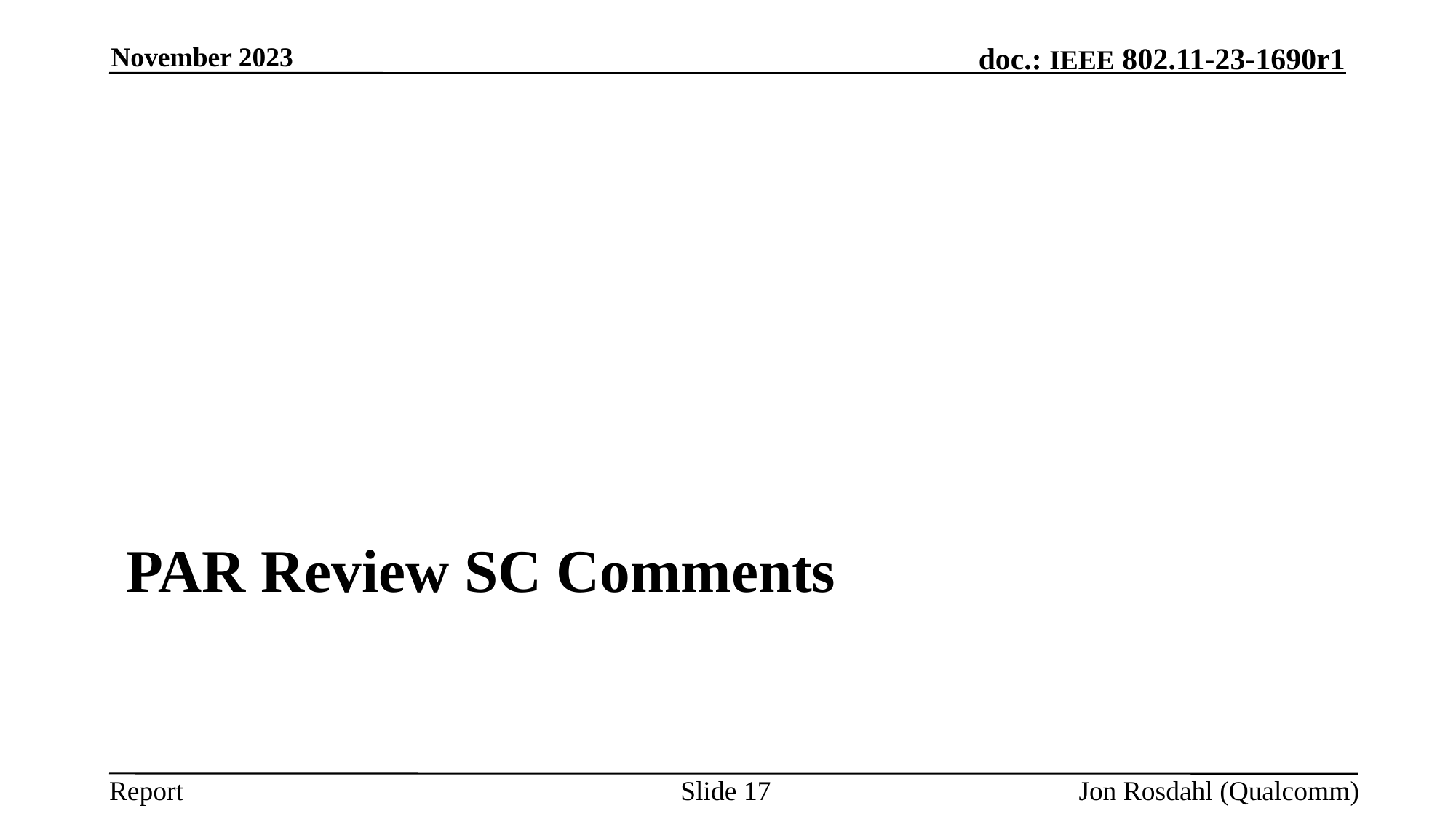

November 2023
# Par Review SC Comments
Slide 17
Jon Rosdahl (Qualcomm)